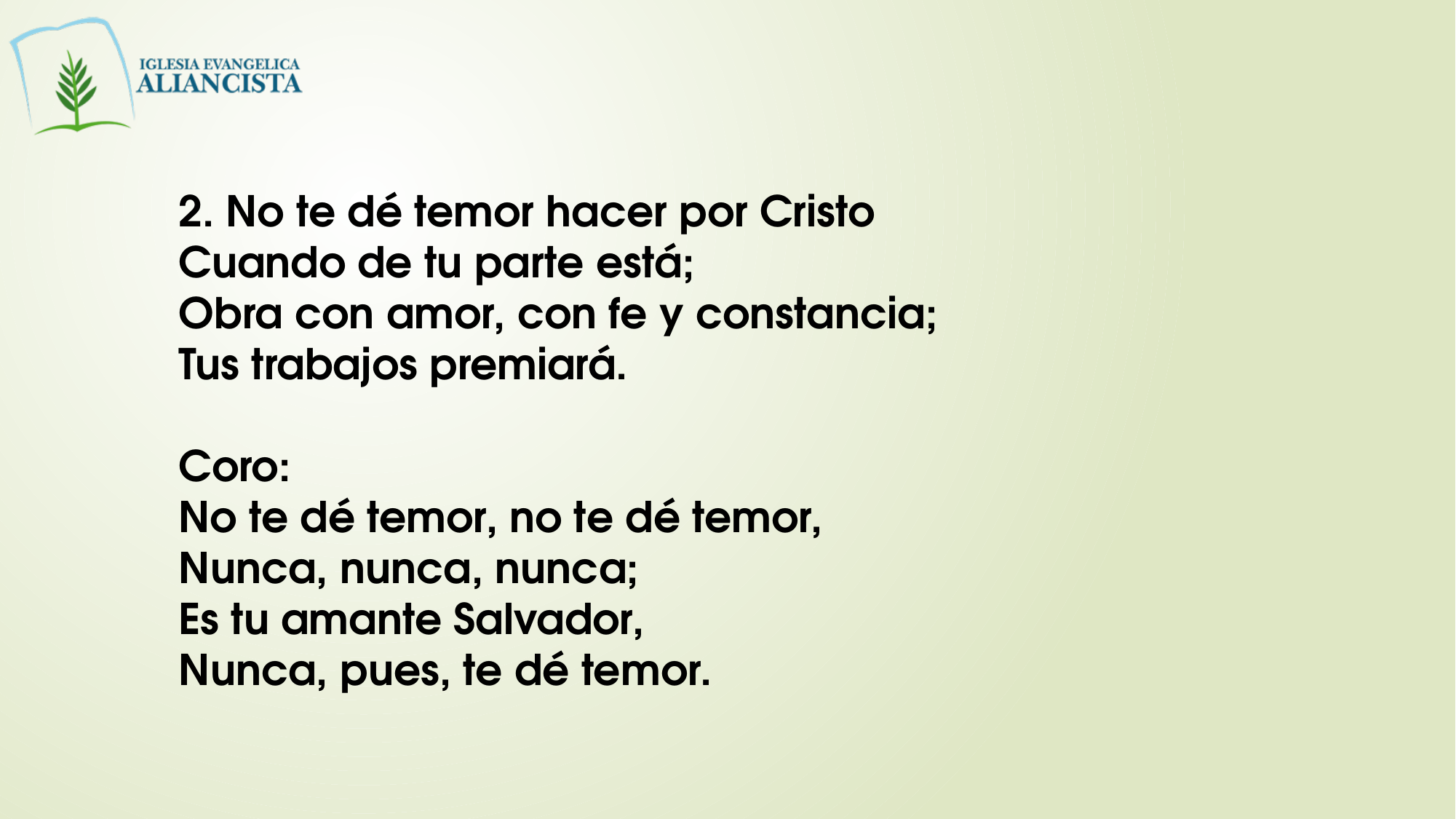

2. No te dé temor hacer por Cristo
Cuando de tu parte está;
Obra con amor, con fe y constancia;
Tus trabajos premiará.

Coro:
No te dé temor, no te dé temor,
Nunca, nunca, nunca;
Es tu amante Salvador,
Nunca, pues, te dé temor.